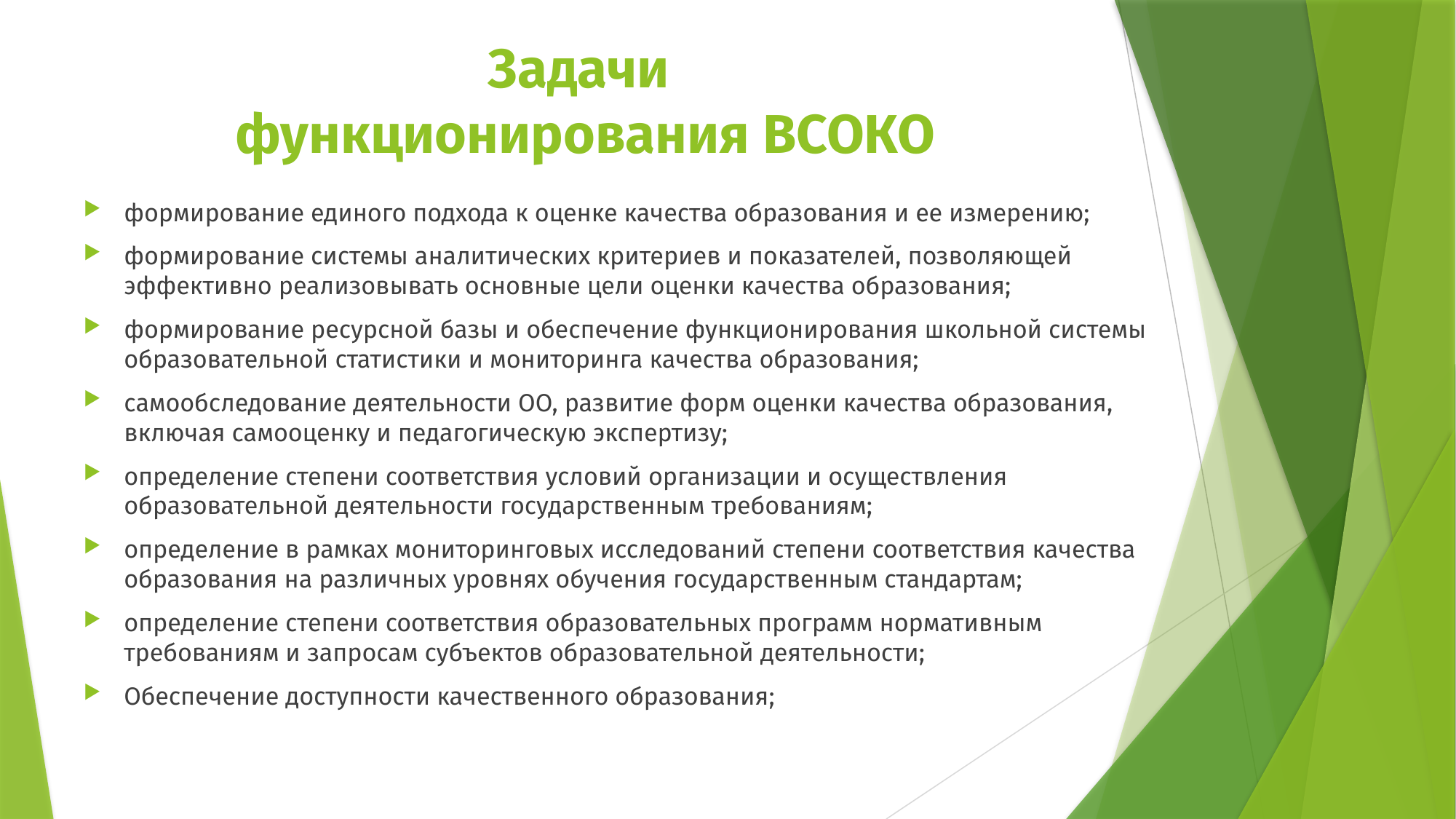

# Задачи функционирования ВСОКО
формирование единого подхода к оценке качества образования и ее измерению;
формирование системы аналитических критериев и показателей, позволяющей эффективно реализовывать основные цели оценки качества образования;
формирование ресурсной базы и обеспечение функционирования школьной системы образовательной статистики и мониторинга качества образования;
самообследование деятельности ОО, развитие форм оценки качества образования, включая самооценку и педагогическую экспертизу;
определение степени соответствия условий организации и осуществления образовательной деятельности государственным требованиям;
определение в рамках мониторинговых исследований степени соответствия качества образования на различных уровнях обучения государственным стандартам;
определение степени соответствия образовательных программ нормативным требованиям и запросам субъектов образовательной деятельности;
Обеспечение доступности качественного образования;